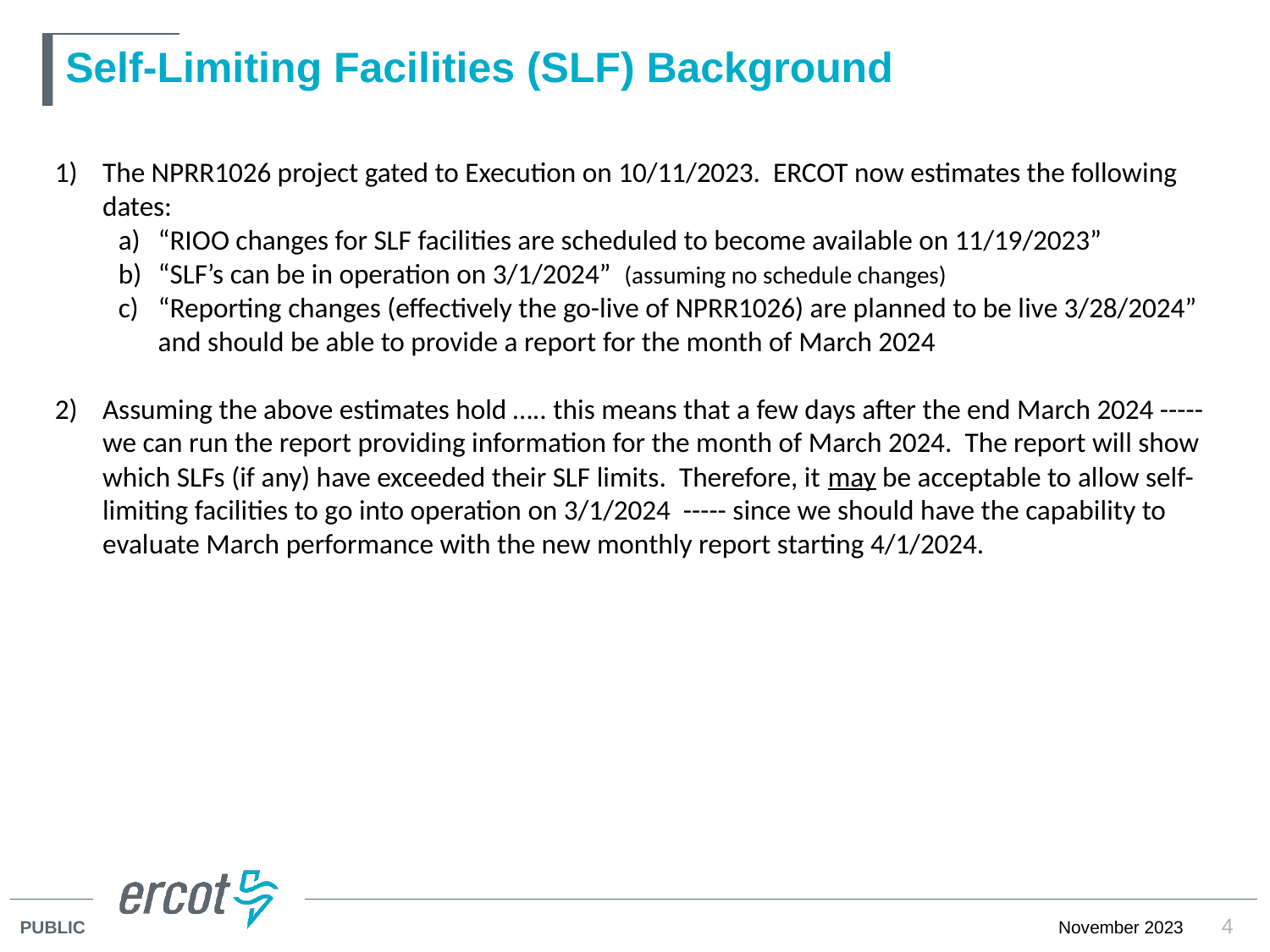

# Self-Limiting Facilities (SLF) Background
The NPRR1026 project gated to Execution on 10/11/2023.  ERCOT now estimates the following dates:
“RIOO changes for SLF facilities are scheduled to become available on 11/19/2023”
“SLF’s can be in operation on 3/1/2024”  (assuming no schedule changes)
“Reporting changes (effectively the go-live of NPRR1026) are planned to be live 3/28/2024” and should be able to provide a report for the month of March 2024

Assuming the above estimates hold ….. this means that a few days after the end March 2024 ----- we can run the report providing information for the month of March 2024.  The report will show which SLFs (if any) have exceeded their SLF limits.  Therefore, it may be acceptable to allow self-limiting facilities to go into operation on 3/1/2024  ----- since we should have the capability to evaluate March performance with the new monthly report starting 4/1/2024.
4